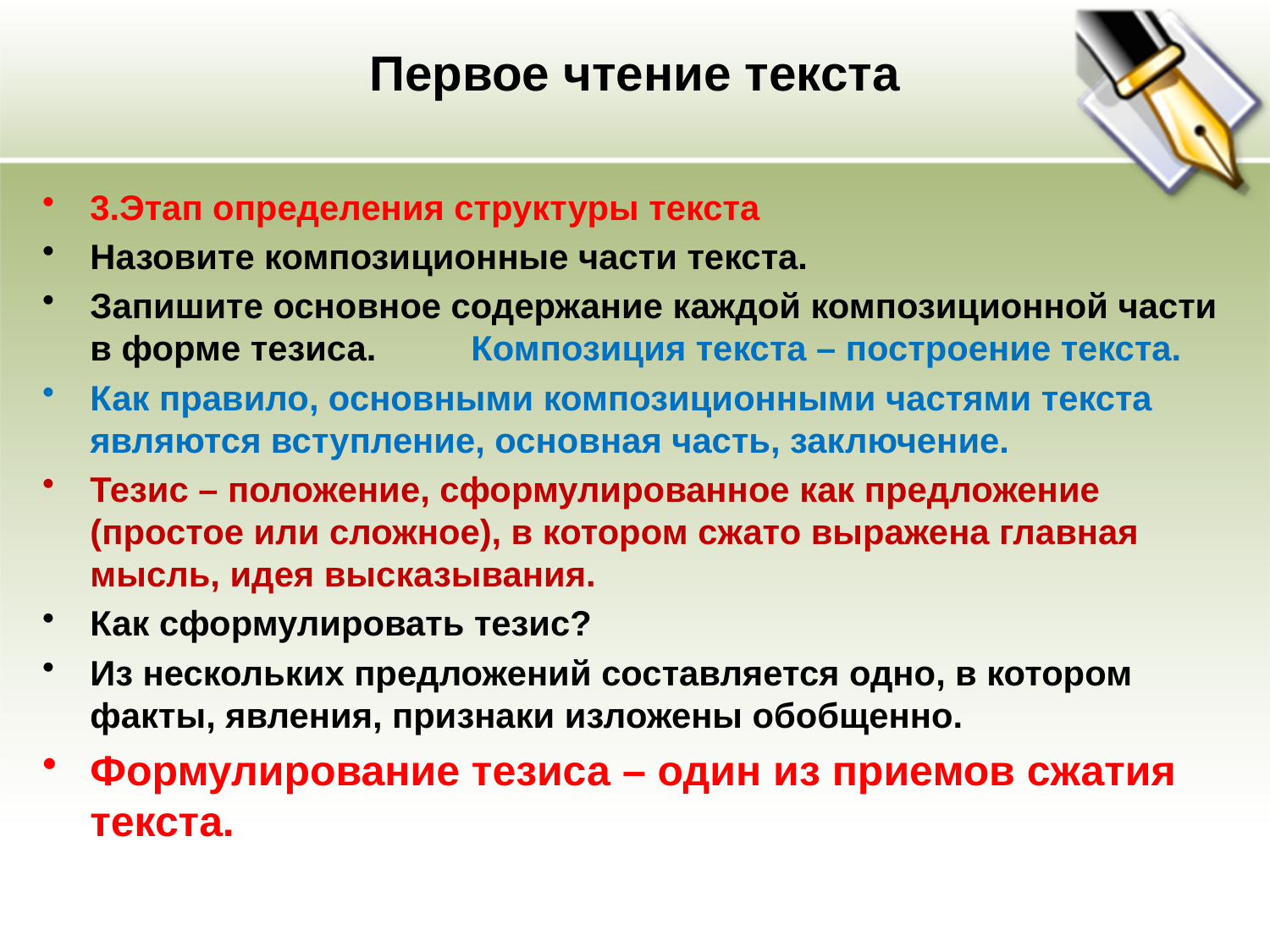

# Первое чтение текста
3.Этап определения структуры текста
Назовите композиционные части текста.
Запишите основное содержание каждой композиционной части в форме тезиса.	Композиция текста – построение текста.
Как правило, основными композиционными частями текста являются вступление, основная часть, заключение.
Тезис – положение, сформулированное как предложение (простое или сложное), в котором сжато выражена главная мысль, идея высказывания.
Как сформулировать тезис?
Из нескольких предложений составляется одно, в котором факты, явления, признаки изложены обобщенно.
Формулирование тезиса – один из приемов сжатия текста.